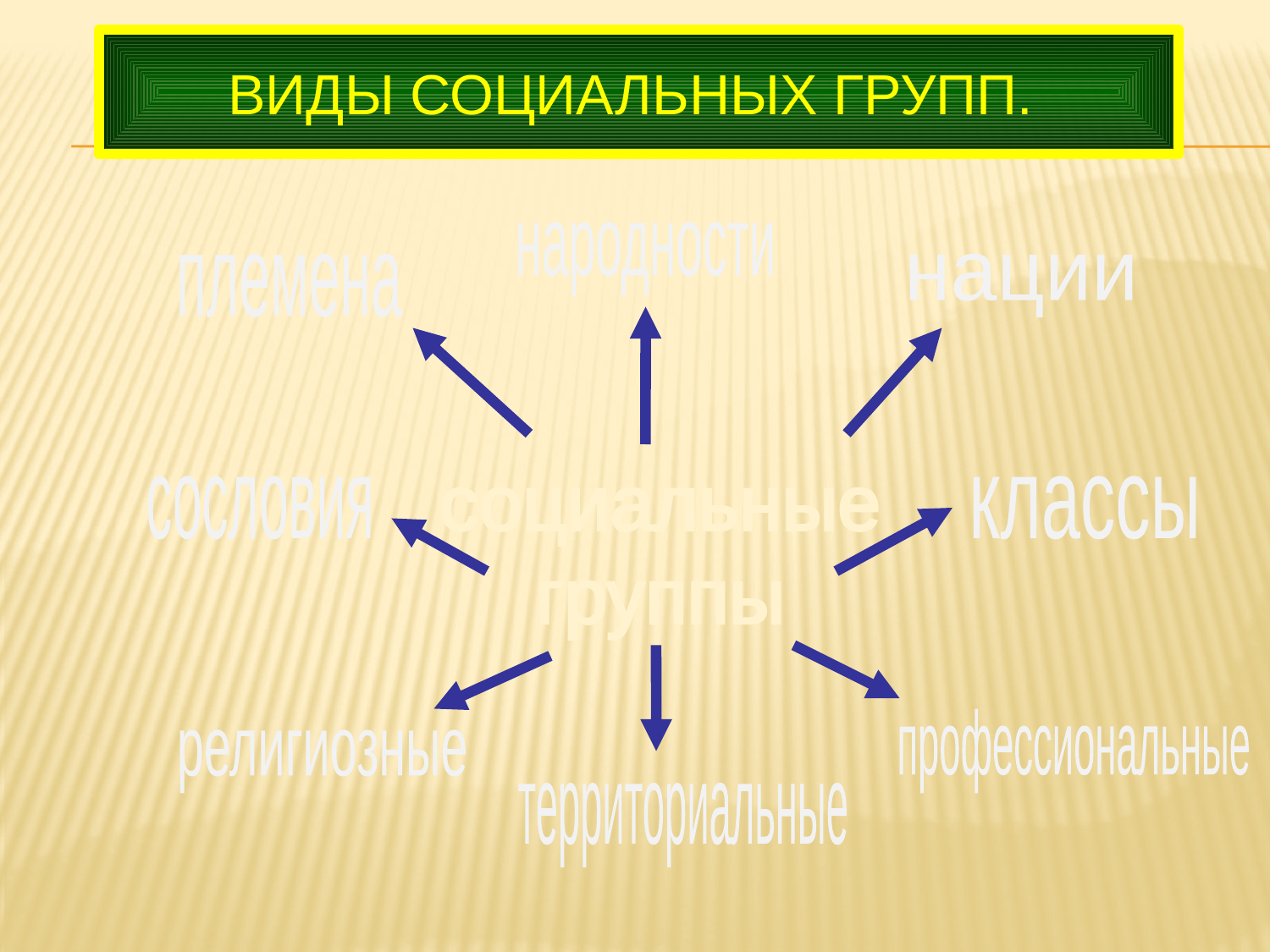

# Виды социальных групп.
народности

племена

нации

социальные
группы
сословия

классы

территориальные

профессиональные

религиозные